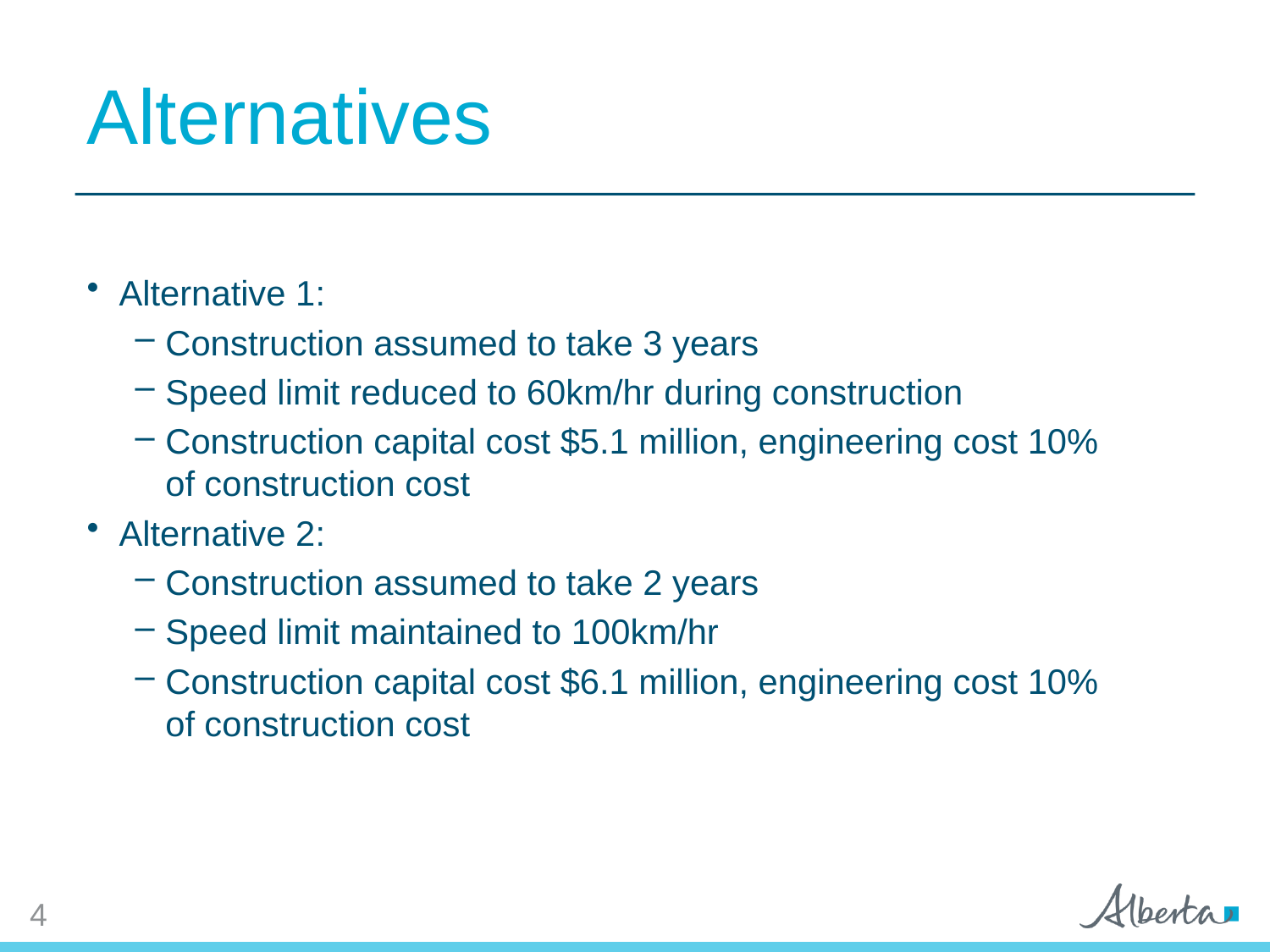

Alternatives
Alternative 1:
Construction assumed to take 3 years
Speed limit reduced to 60km/hr during construction
Construction capital cost $5.1 million, engineering cost 10% of construction cost
Alternative 2:
Construction assumed to take 2 years
Speed limit maintained to 100km/hr
Construction capital cost $6.1 million, engineering cost 10% of construction cost
4